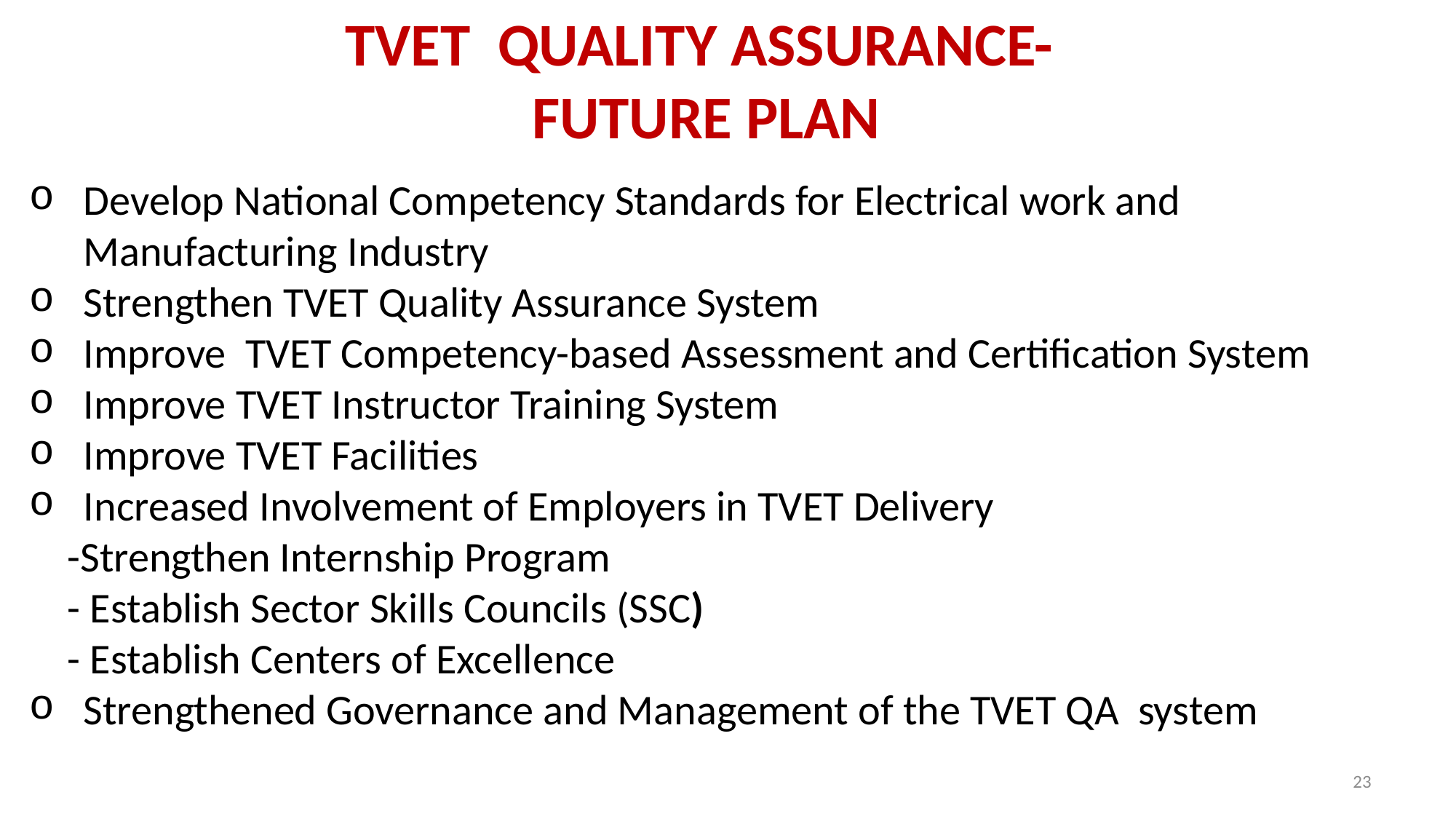

TVET  QUALITY ASSURANCE-
FUTURE PLAN
Develop National Competency Standards for Electrical work and Manufacturing Industry
Strengthen TVET Quality Assurance System
Improve  TVET Competency-based Assessment and Certification System
Improve TVET Instructor Training System
Improve TVET Facilities
Increased Involvement of Employers in TVET Delivery
    -Strengthen Internship Program
    - Establish Sector Skills Councils (SSC)
    - Establish Centers of Excellence
Strengthened Governance and Management of the TVET QA  system
23